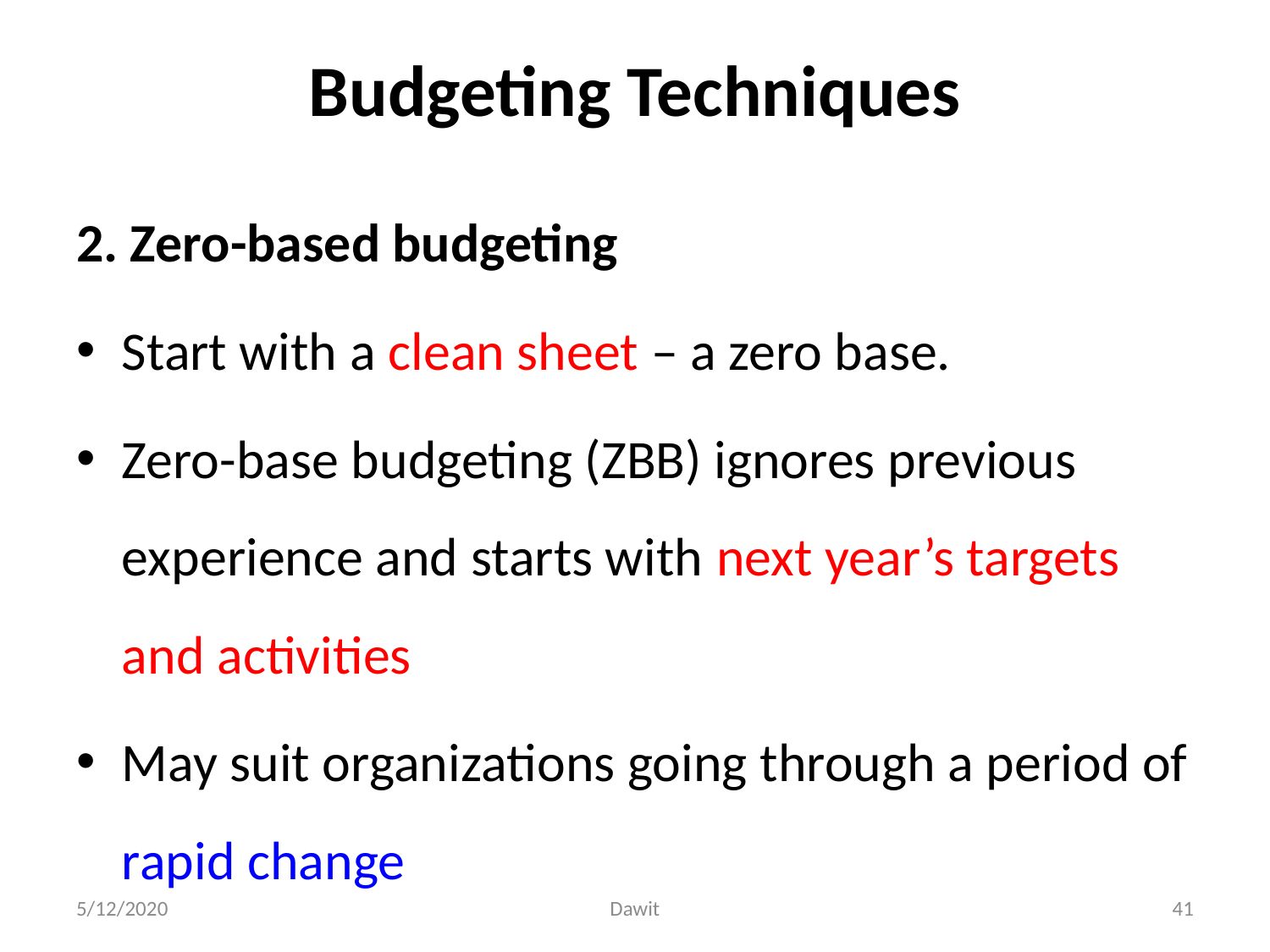

# Budgeting Techniques
2. Zero-based budgeting
Start with a clean sheet – a zero base.
Zero-base budgeting (ZBB) ignores previous experience and starts with next year’s targets and activities
May suit organizations going through a period of rapid change
5/12/2020
Dawit
41